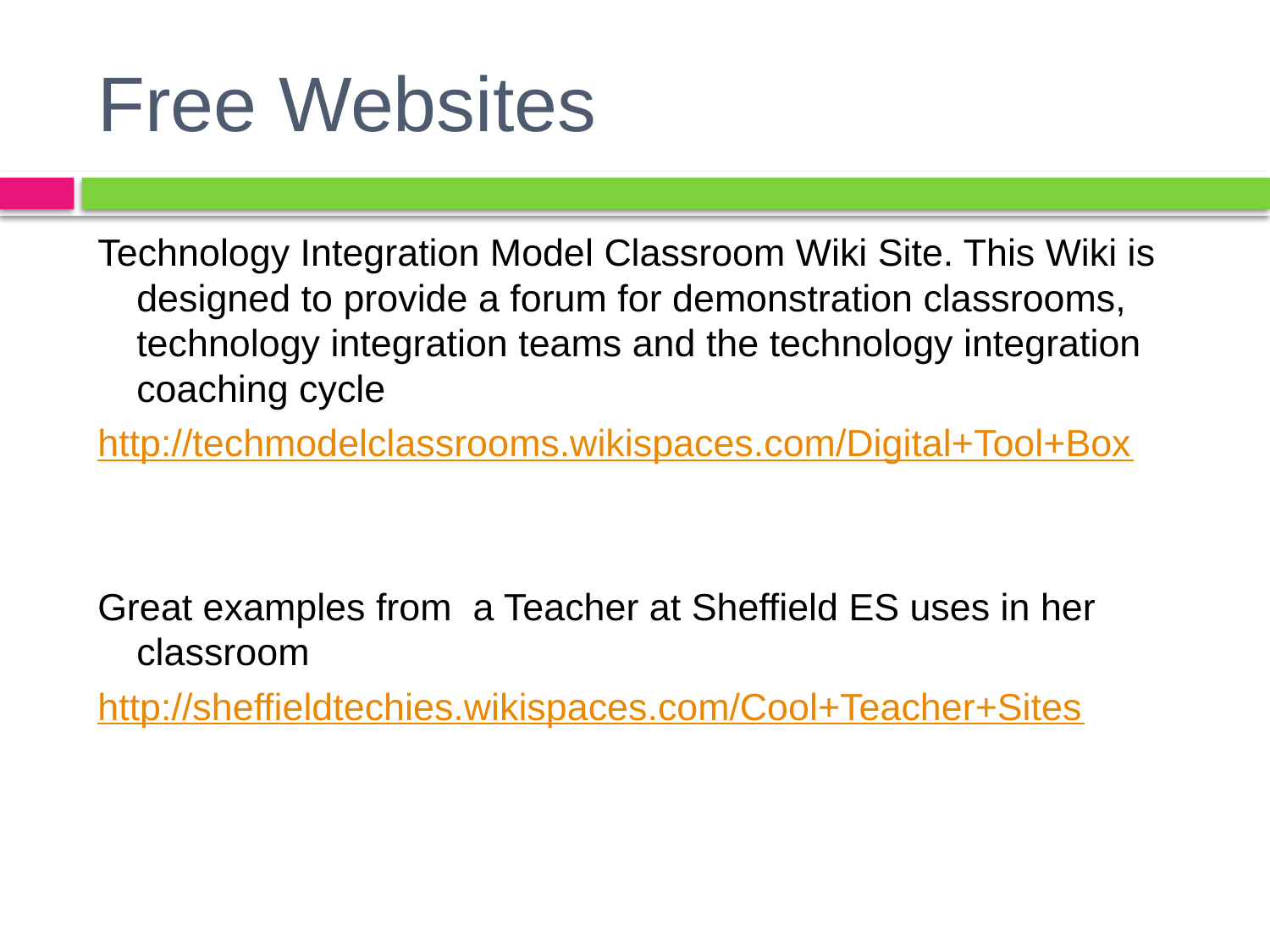

# Free Websites
Technology Integration Model Classroom Wiki Site. This Wiki is designed to provide a forum for demonstration classrooms, technology integration teams and the technology integration coaching cycle
http://techmodelclassrooms.wikispaces.com/Digital+Tool+Box

Great examples from  a Teacher at Sheffield ES uses in her classroom
http://sheffieldtechies.wikispaces.com/Cool+Teacher+Sites